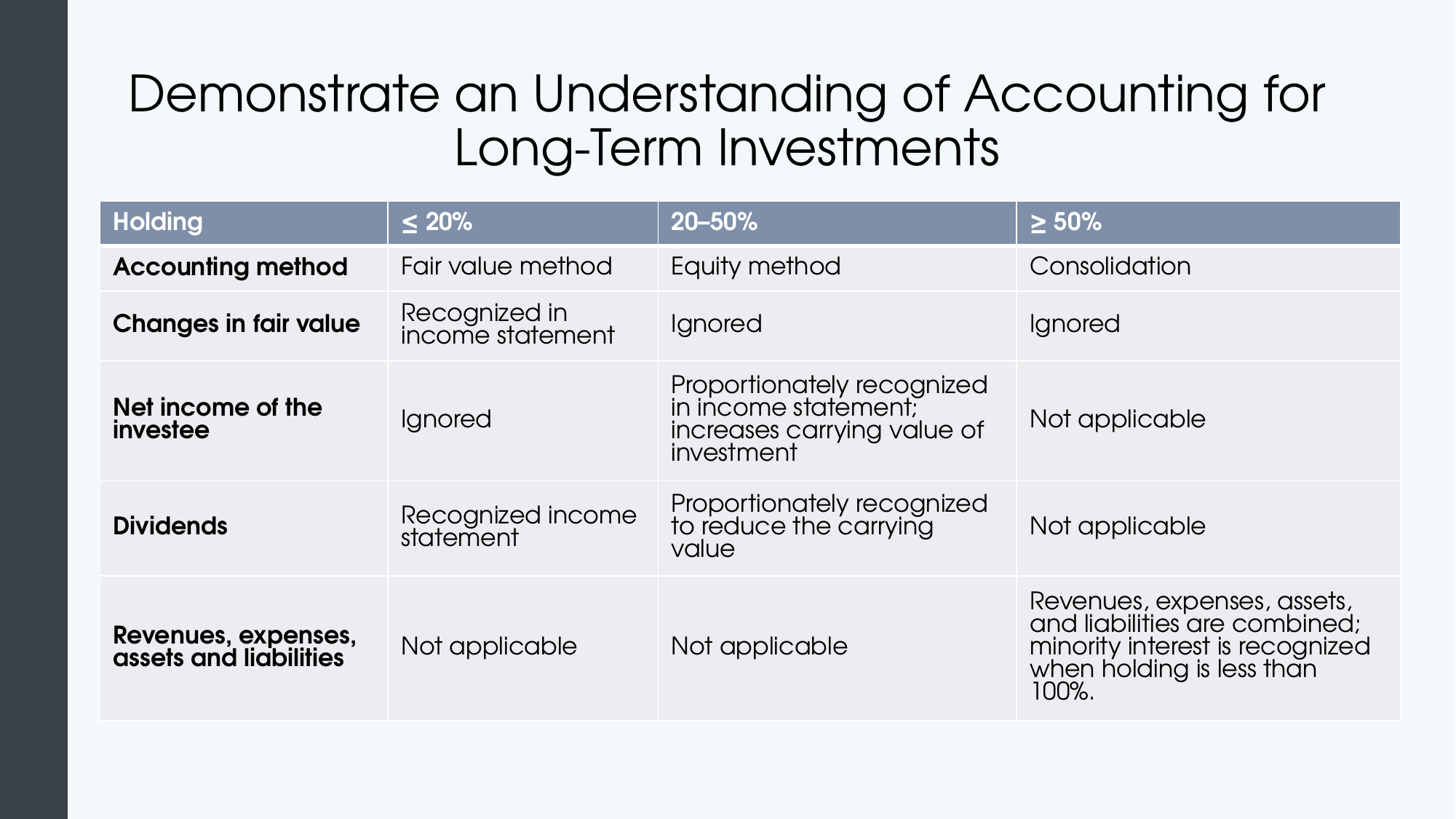

# Demonstrate an Understanding of Accounting for Long-Term Investments
| Holding | ≤ 20% | 20–50% | ≥ 50% |
| --- | --- | --- | --- |
| Accounting method | Fair value method | Equity method | Consolidation |
| Changes in fair value | Recognized in income statement | Ignored | Ignored |
| Net income of the investee | Ignored | Proportionately recognized in income statement; increases carrying value of investment | Not applicable |
| Dividends | Recognized income statement | Proportionately recognized to reduce the carrying value | Not applicable |
| Revenues, expenses, assets and liabilities | Not applicable | Not applicable | Revenues, expenses, assets, and liabilities are combined; minority interest is recognized when holding is less than 100%. |